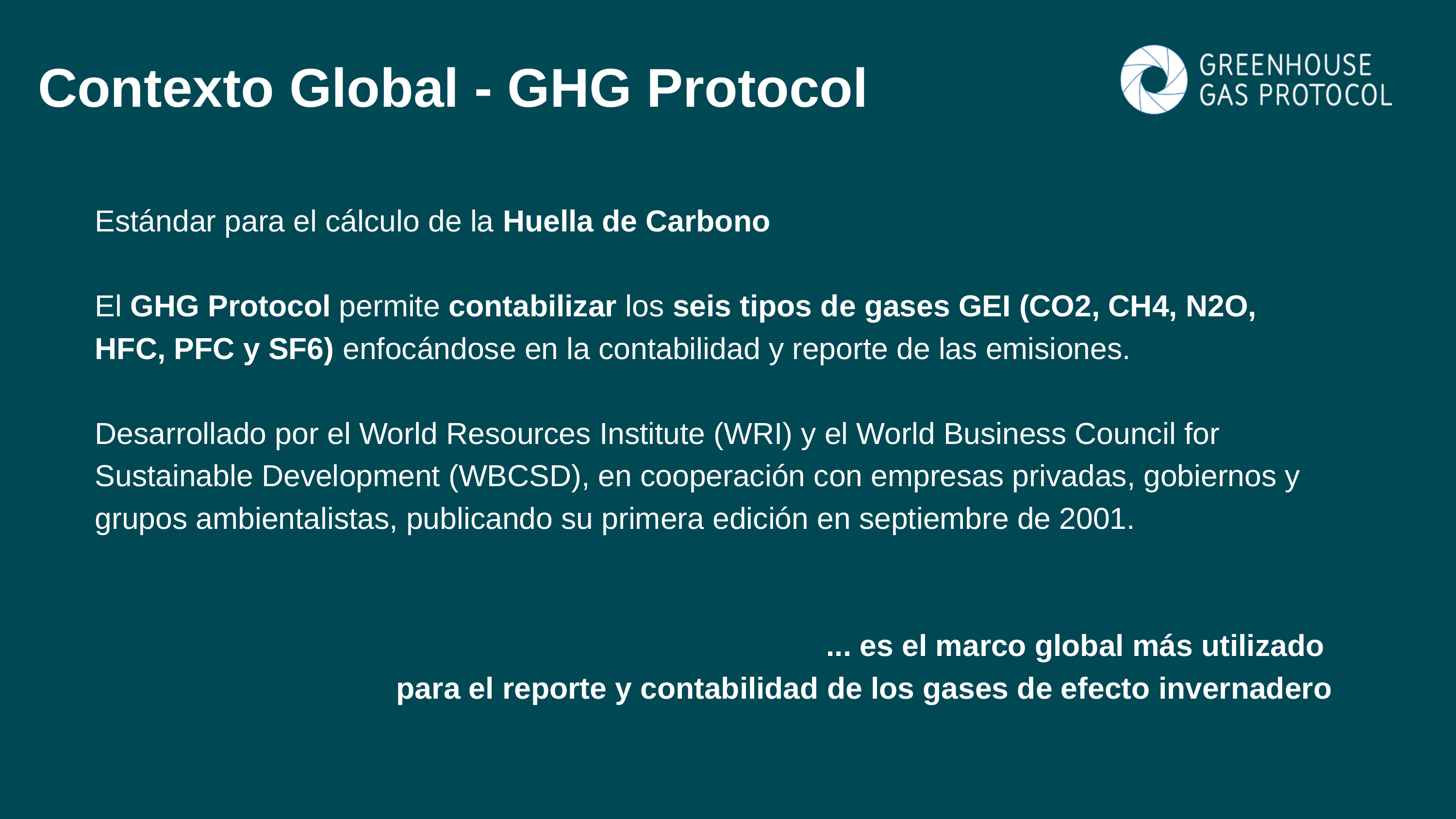

Contexto Global - GHG Protocol

Estándar para el cálculo de la Huella de Carbono

El GHG Protocol permite contabilizar los seis tipos de gases GEI (CO2, CH4, N2O, HFC, PFC y SF6) enfocándose en la contabilidad y reporte de las emisiones.

Desarrollado por el World Resources Institute (WRI) y el World Business Council for Sustainable Development (WBCSD), en cooperación con empresas privadas, gobiernos y grupos ambientalistas, publicando su primera edición en septiembre de 2001.

                              ... es el marco global más utilizado
para el reporte y contabilidad de los gases de efecto invernadero